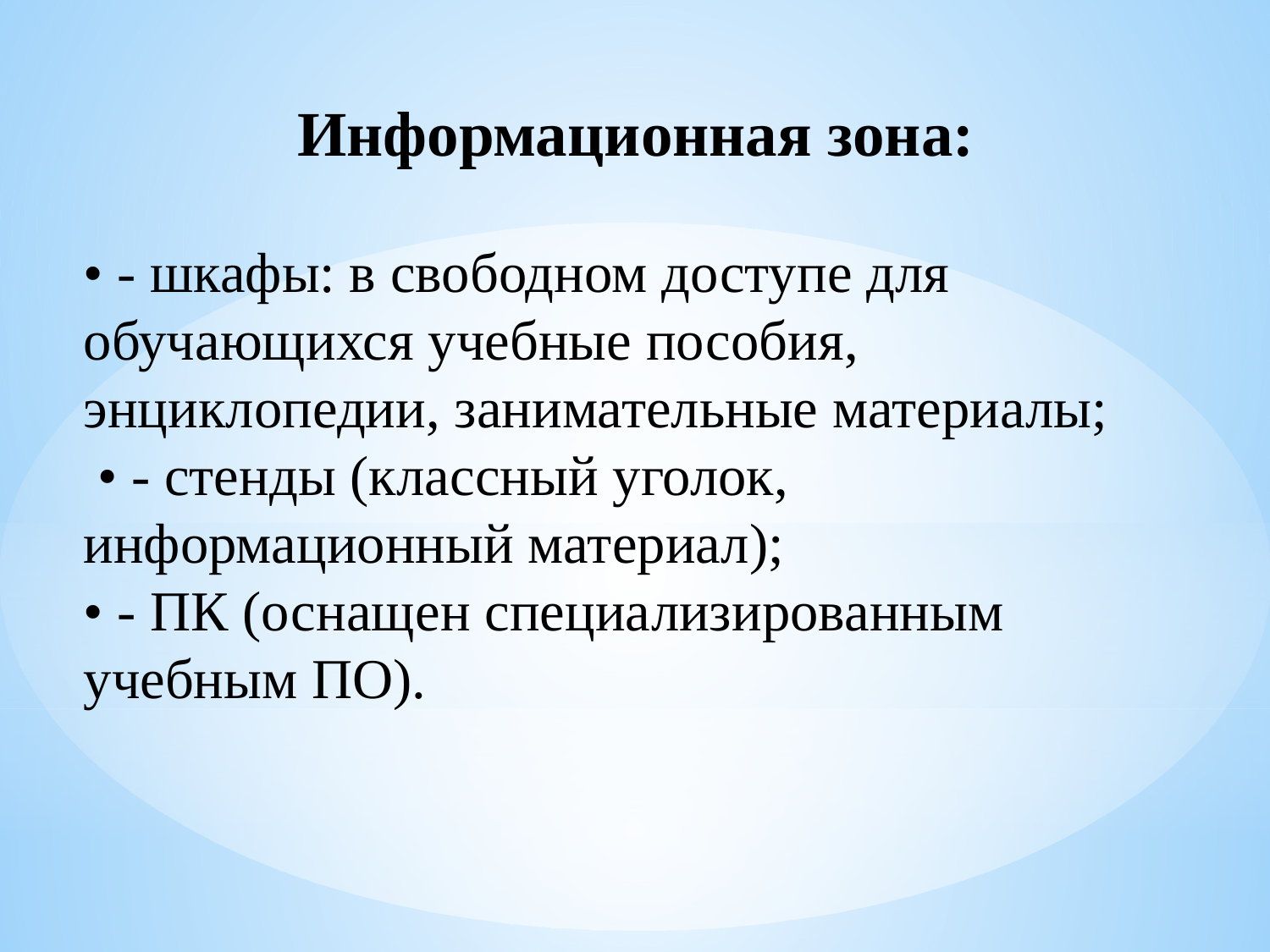

Информационная зона:

• - шкафы: в свободном доступе для обучающихся учебные пособия, энциклопедии, занимательные материалы;
 • - стенды (классный уголок, информационный материал);
• - ПК (оснащен специализированным учебным ПО).